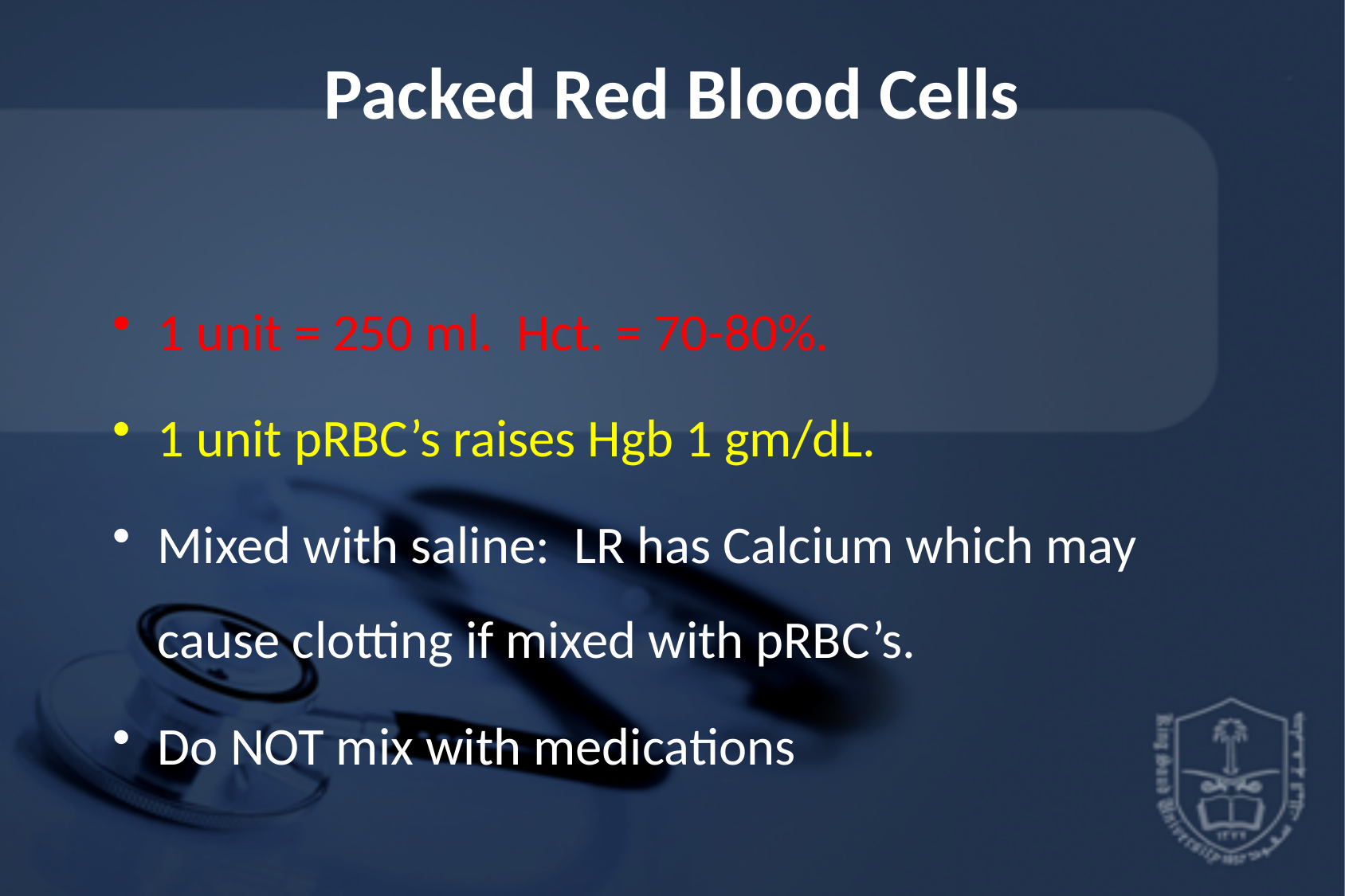

# Packed Red Blood Cells
1 unit = 250 ml.  Hct. = 70-80%.
1 unit pRBC’s raises Hgb 1 gm/dL.
Mixed with saline:  LR has Calcium which may cause clotting if mixed with pRBC’s.
Do NOT mix with medications